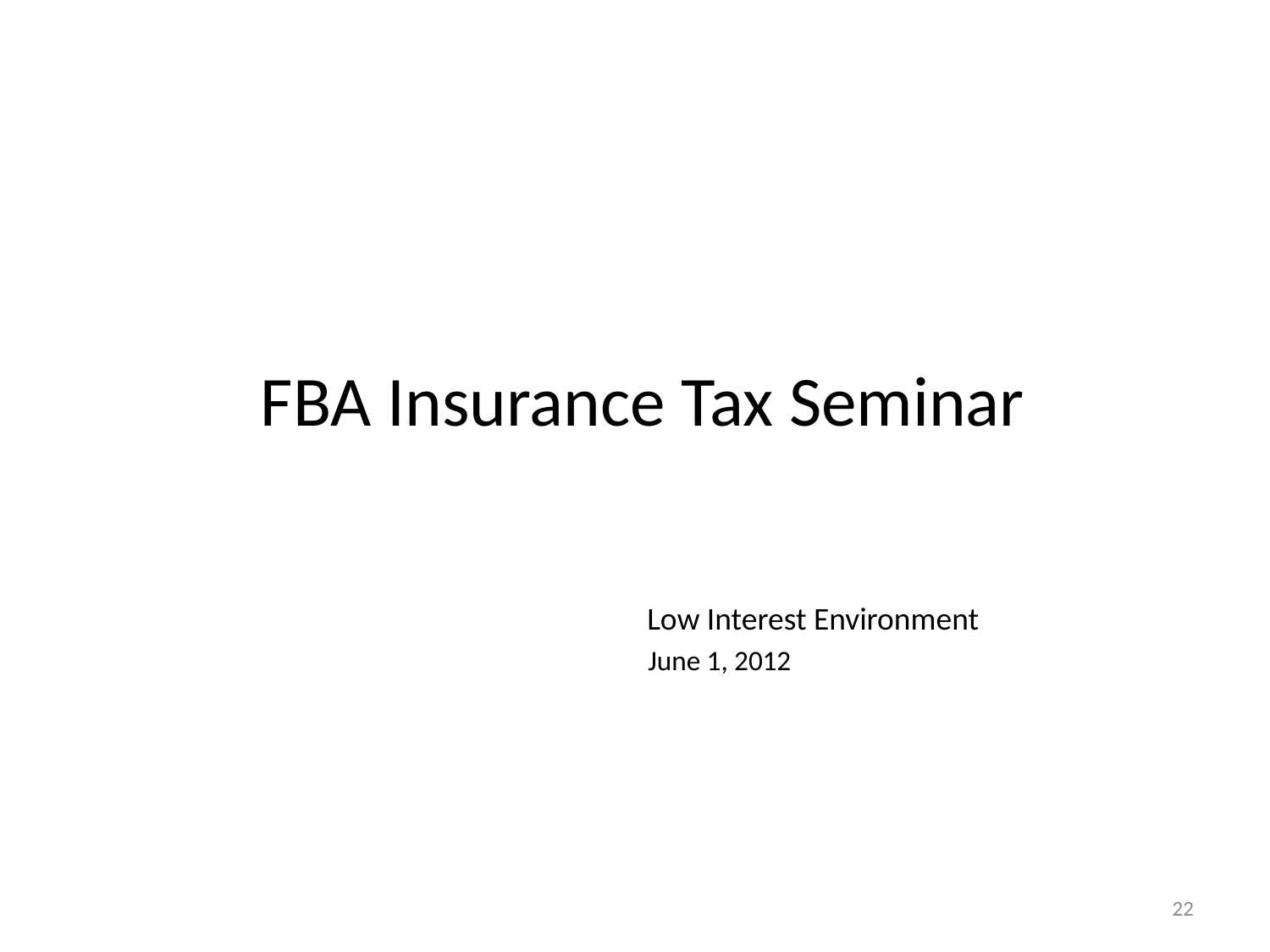

# FBA Insurance Tax Seminar
                          Low Interest Environment
June 1, 2012
22